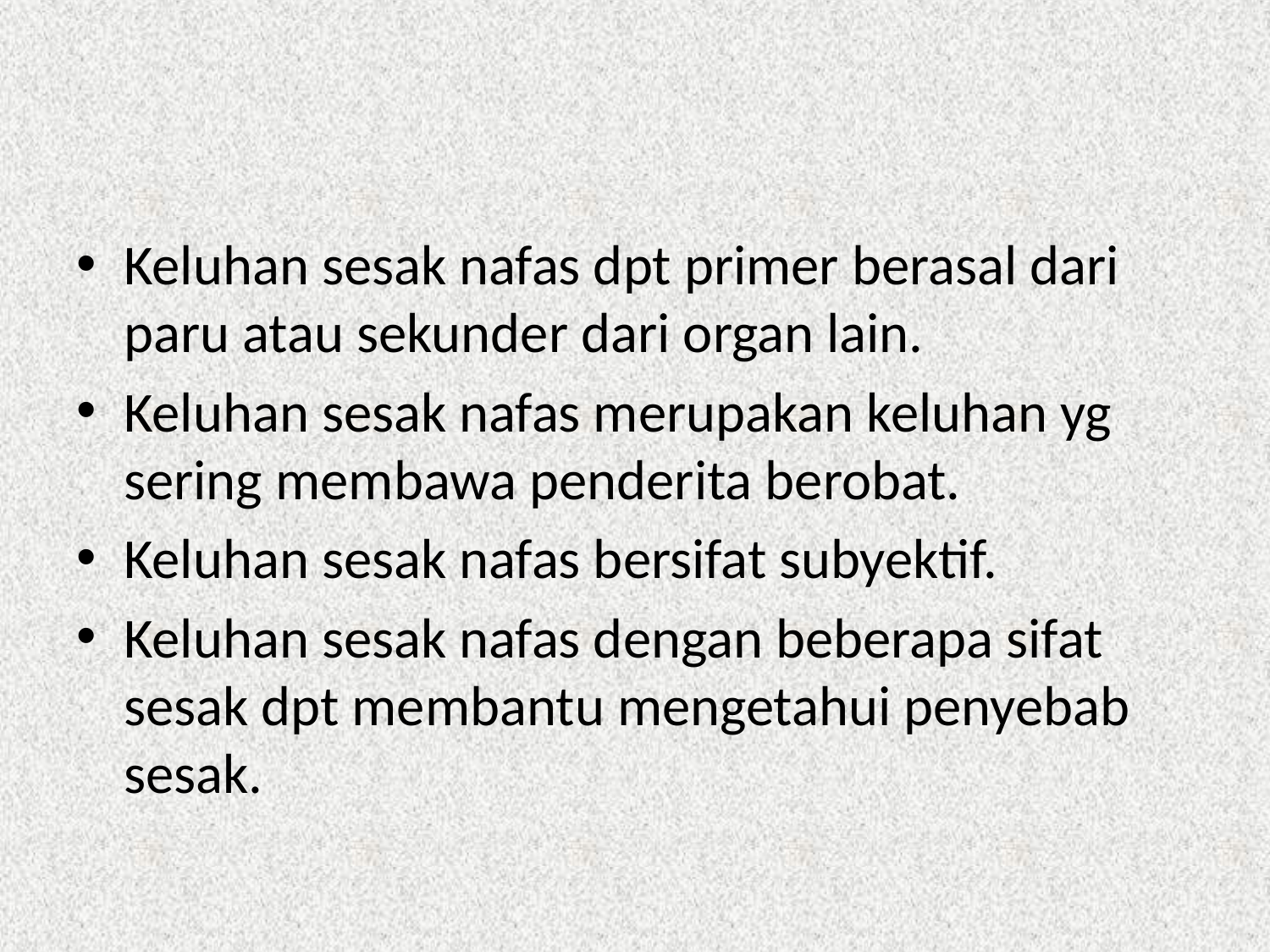

#
Keluhan sesak nafas dpt primer berasal dari paru atau sekunder dari organ lain.
Keluhan sesak nafas merupakan keluhan yg sering membawa penderita berobat.
Keluhan sesak nafas bersifat subyektif.
Keluhan sesak nafas dengan beberapa sifat sesak dpt membantu mengetahui penyebab sesak.